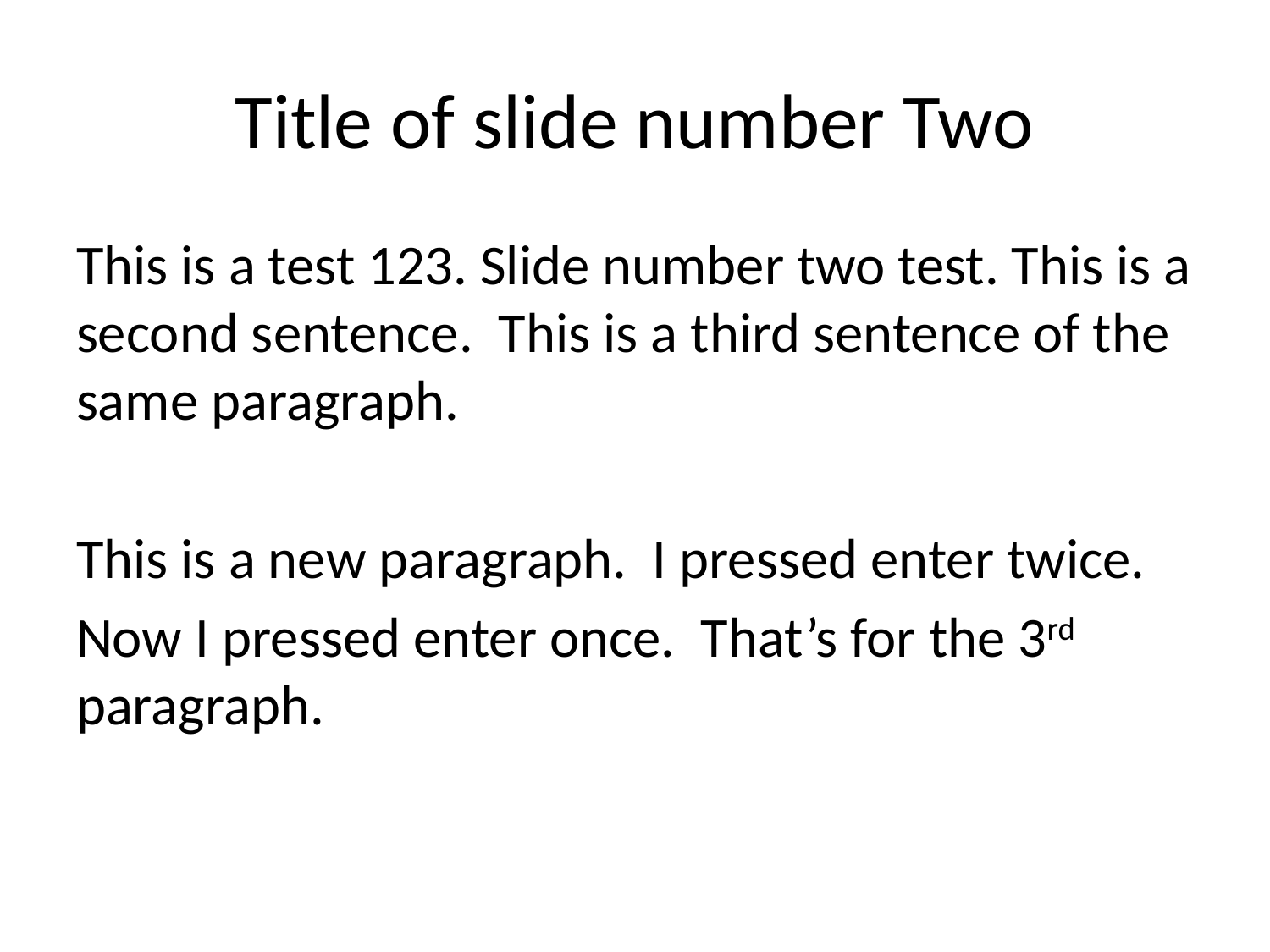

# Title of slide number Two
This is a test 123. Slide number two test. This is a second sentence.  This is a third sentence of the same paragraph.

This is a new paragraph.  I pressed enter twice.
Now I pressed enter once.  That’s for the 3rd paragraph.